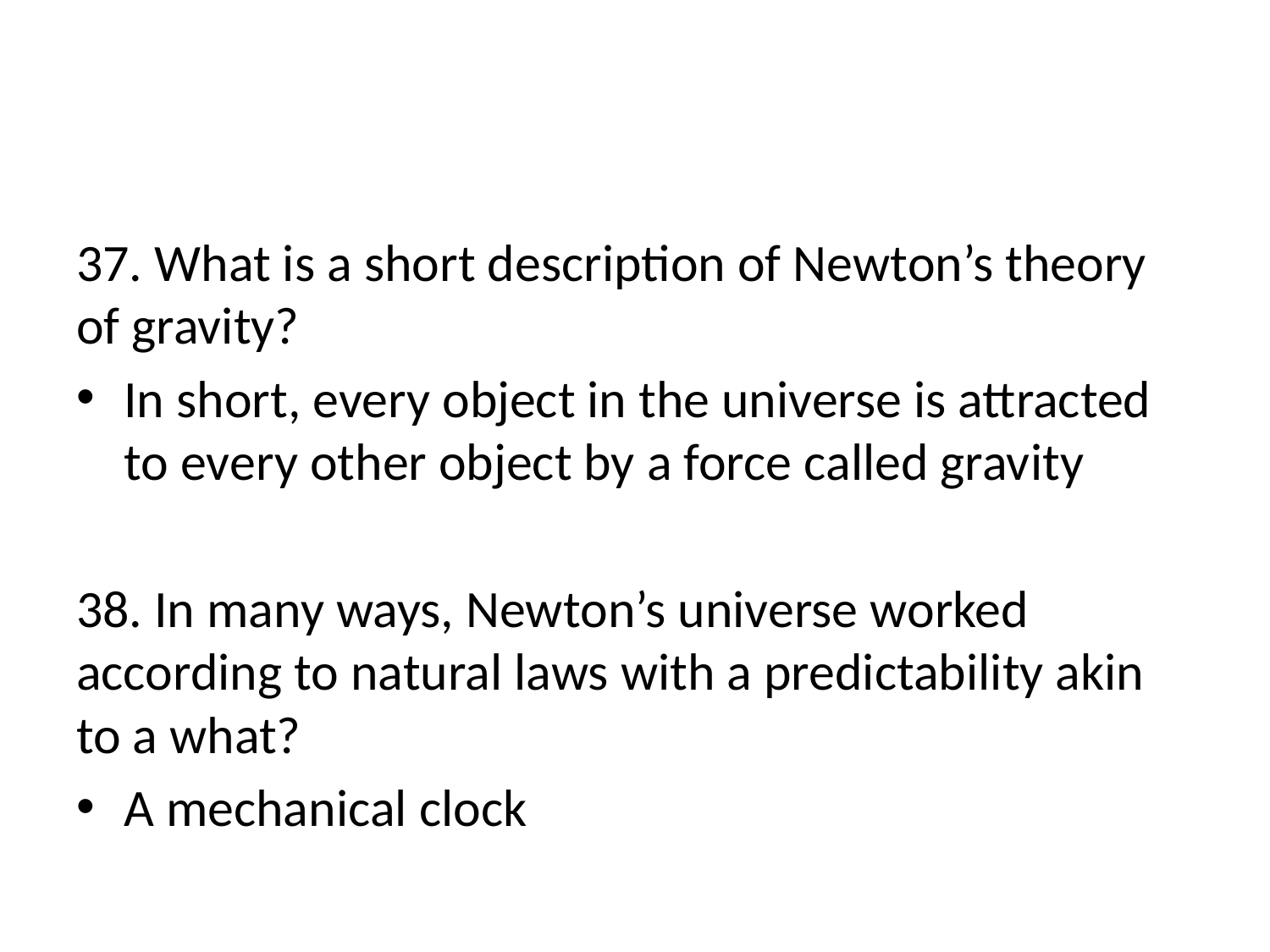

#
37. What is a short description of Newton’s theory of gravity?
In short, every object in the universe is attracted to every other object by a force called gravity

38. In many ways, Newton’s universe worked according to natural laws with a predictability akin to a what?
A mechanical clock